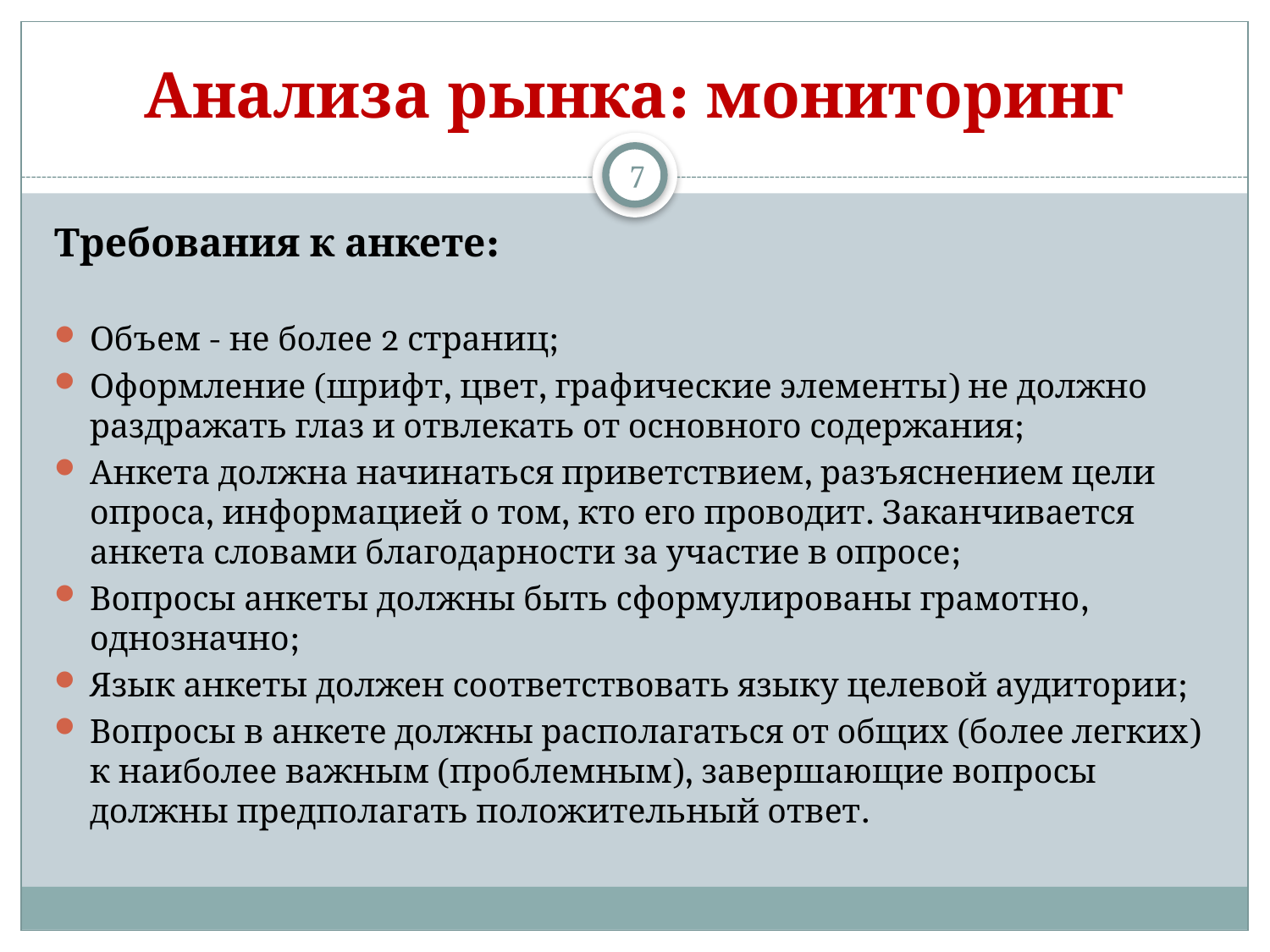

# Анализа рынка: мониторинг
7
Требования к анкете:

Объем - не более 2 страниц;
Оформление (шрифт, цвет, графические элементы) не должно раздражать глаз и отвлекать от основного содержания;
Анкета должна начинаться приветствием, разъяснением цели опроса, информацией о том, кто его проводит. Заканчивается анкета словами благодарности за участие в опросе;
Вопросы анкеты должны быть сформулированы грамотно, однозначно;
Язык анкеты должен соответствовать языку целевой аудитории;
Вопросы в анкете должны располагаться от общих (более легких) к наиболее важным (проблемным), завершающие вопросы должны предполагать положительный ответ.